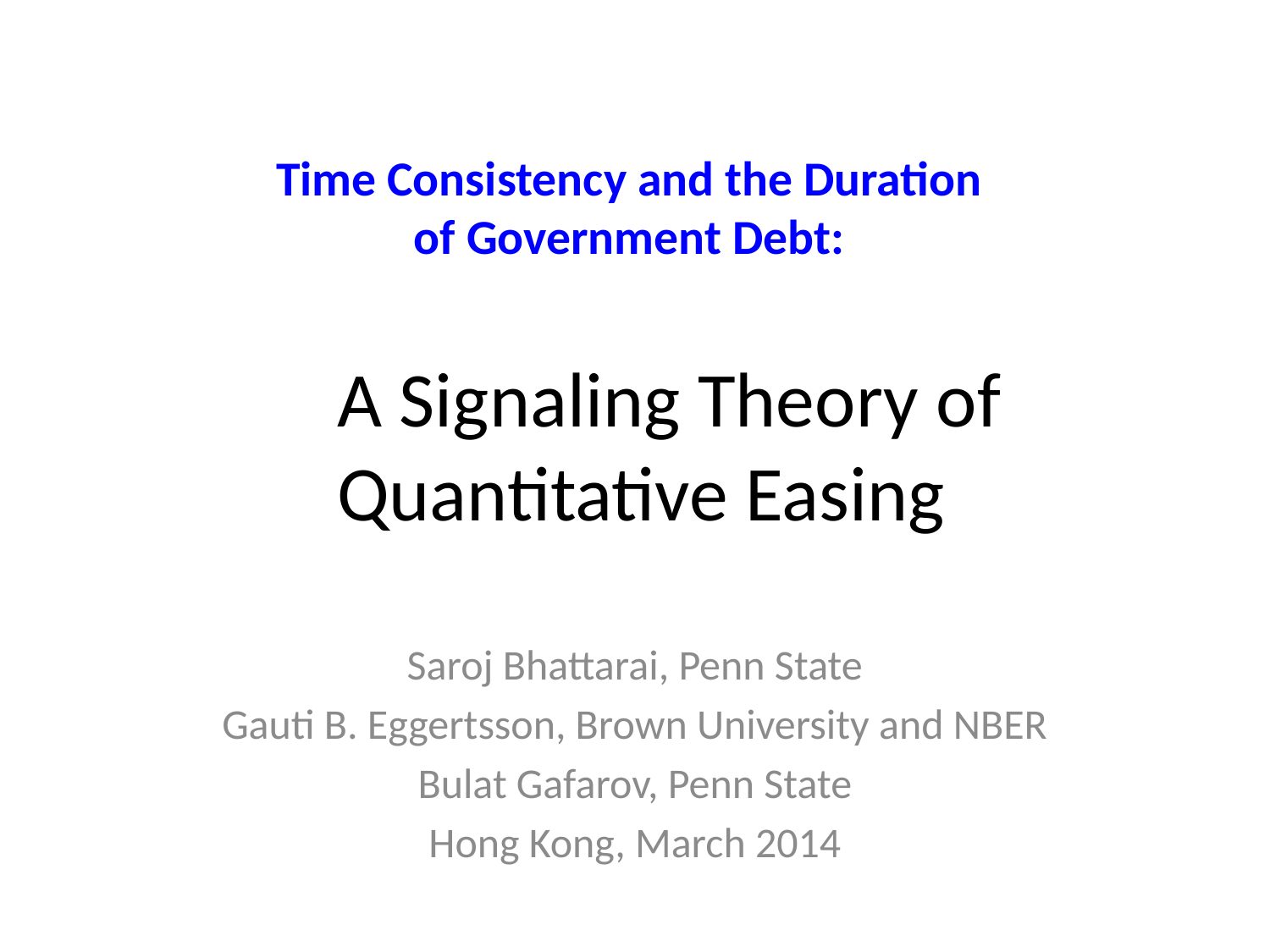

# Time Consistency and the Duration of Government Debt:
A Signaling Theory of
Quantitative Easing
Saroj Bhattarai, Penn State
Gauti B. Eggertsson, Brown University and NBER
Bulat Gafarov, Penn State
Hong Kong, March 2014